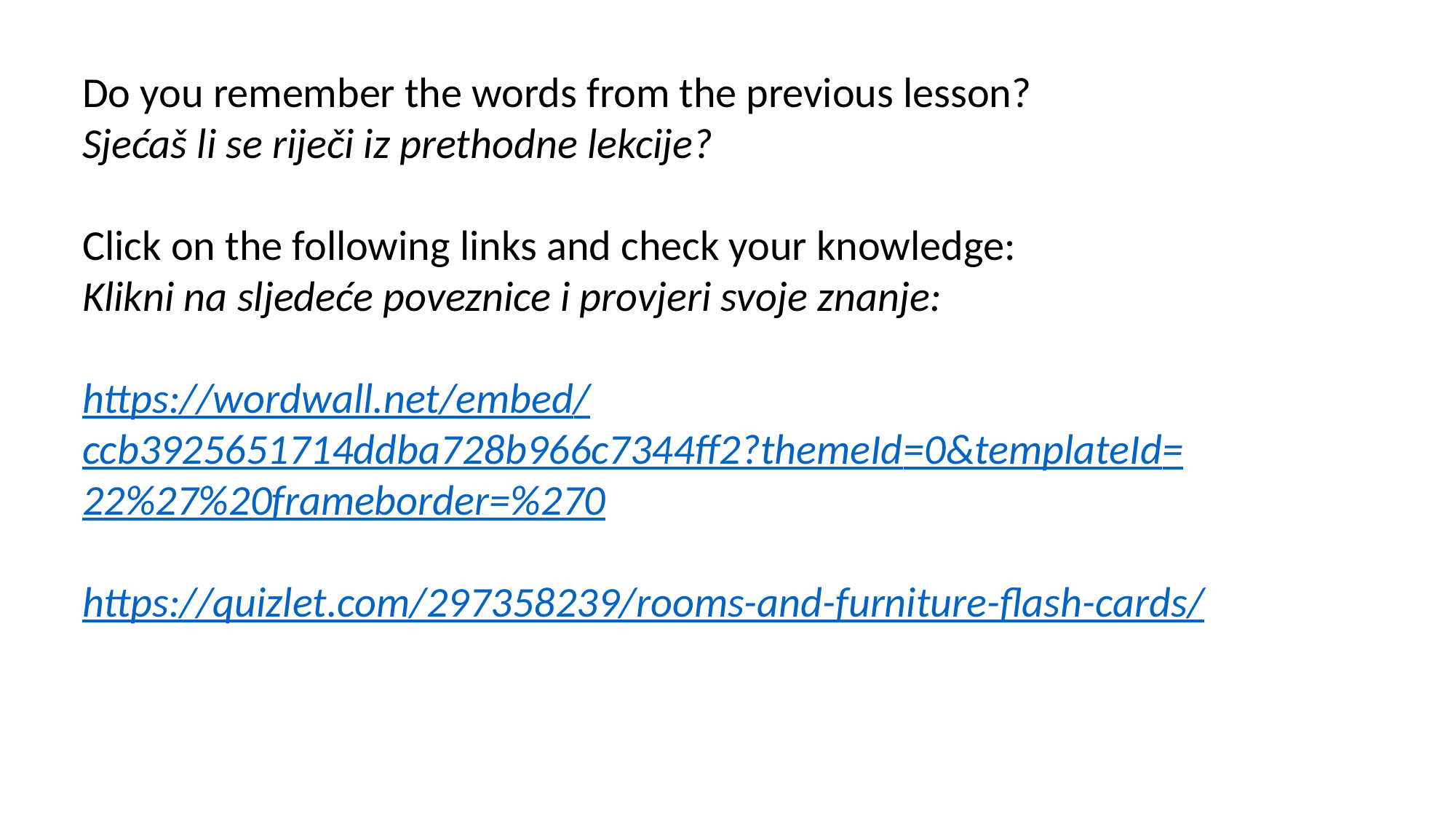

Do you remember the words from the previous lesson?
Sjećaš li se riječi iz prethodne lekcije?
Click on the following links and check your knowledge:
Klikni na sljedeće poveznice i provjeri svoje znanje:

https://wordwall.net/embed/ccb3925651714ddba728b966c7344ff2?themeId=0&templateId=22%27%20frameborder=%270

https://quizlet.com/297358239/rooms-and-furniture-flash-cards/